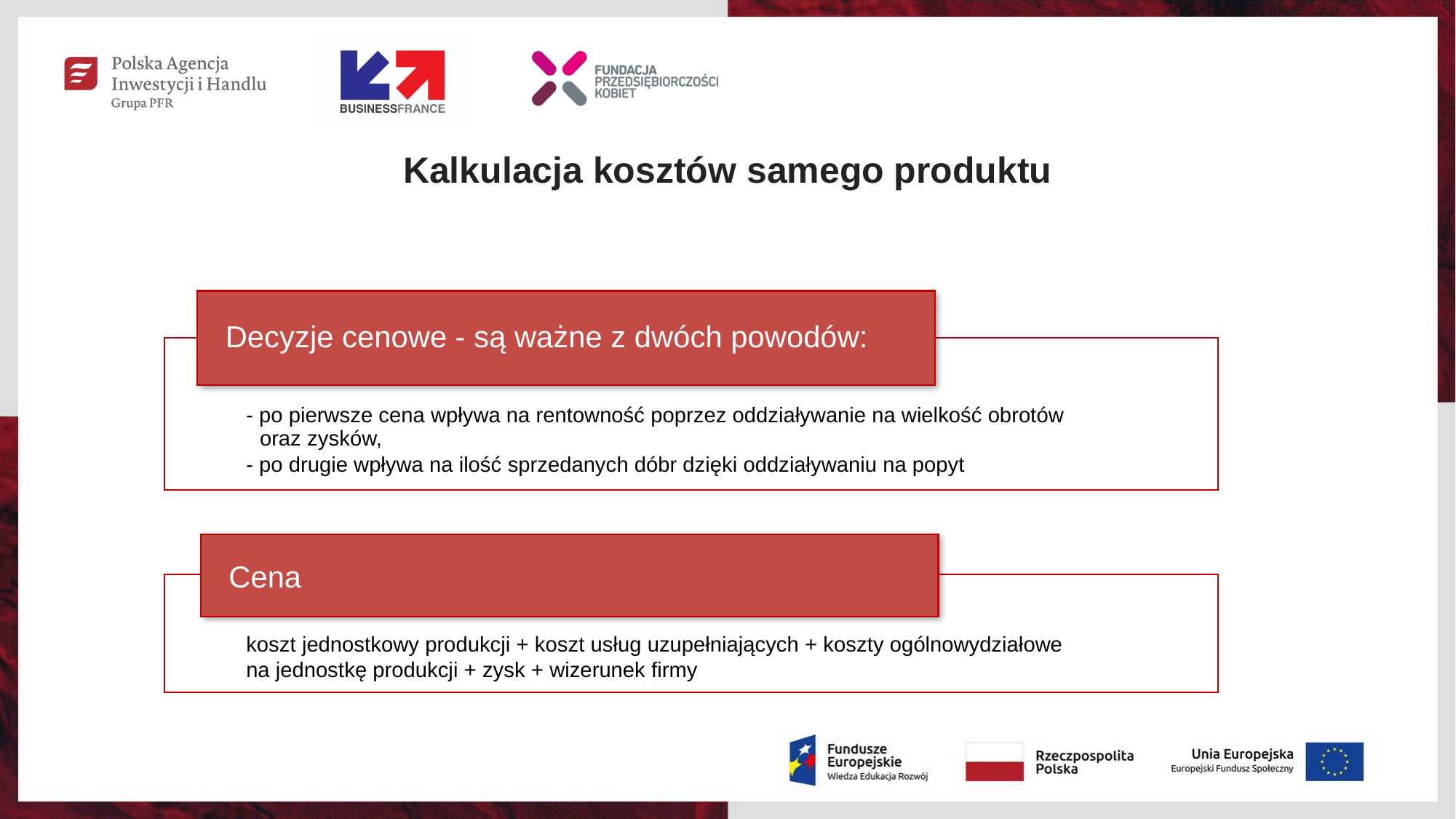

# Kalkulacja kosztów samego produktu

- po pierwsze cena wpływa na rentowność poprzez oddziaływanie na wielkość obrotów
oraz zysków,
- po drugie wpływa na ilość sprzedanych dóbr dzięki oddziaływaniu na popyt
Decyzje cenowe - są ważne z dwóch powodów:

koszt jednostkowy produkcji + koszt usług uzupełniających + koszty ogólnowydziałowe
na jednostkę produkcji + zysk + wizerunek firmy
Cena